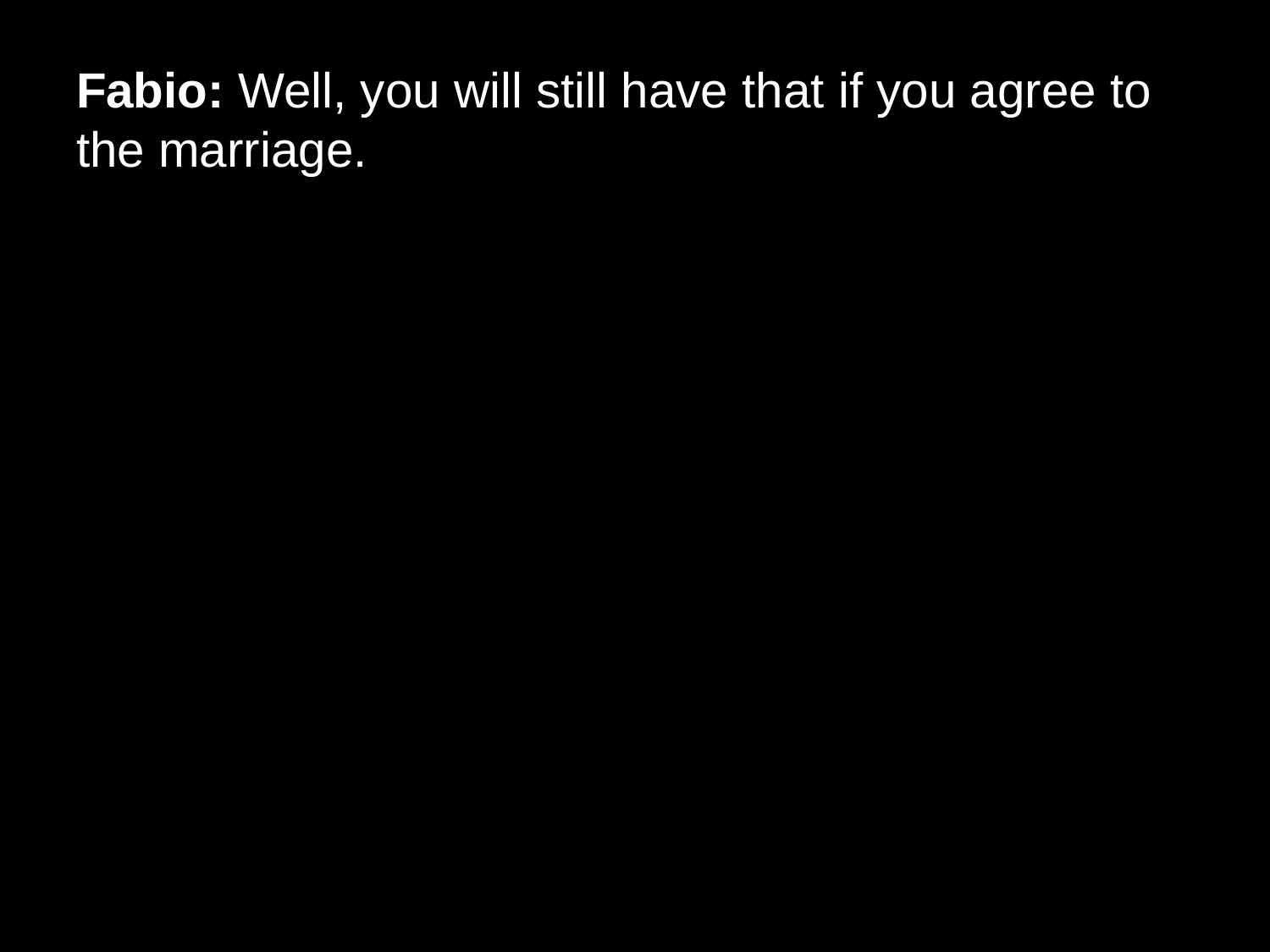

# Fabio: Well, you will still have that if you agree to the marriage.